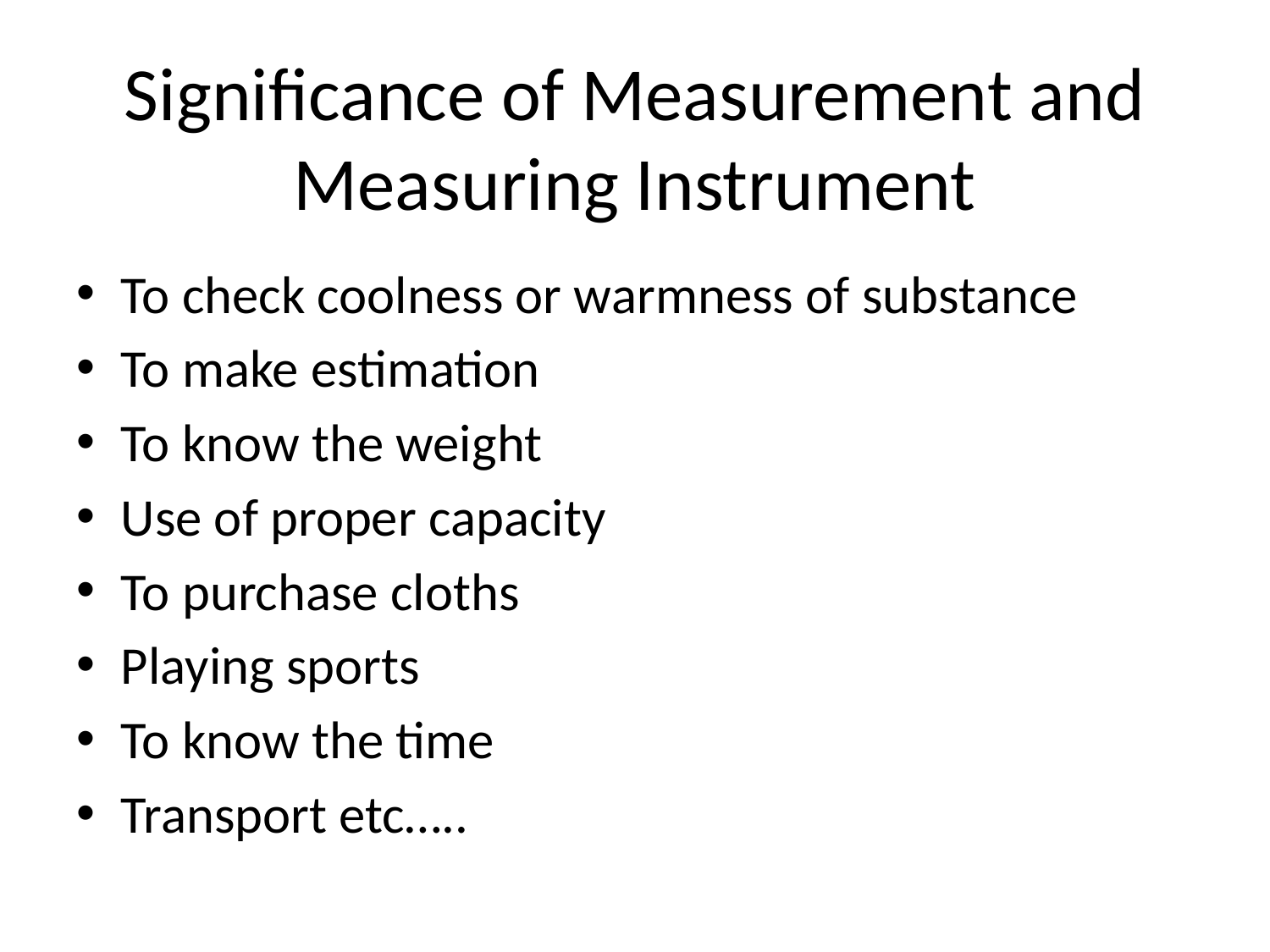

# Significance of Measurement and Measuring Instrument
To check coolness or warmness of substance
To make estimation
To know the weight
Use of proper capacity
To purchase cloths
Playing sports
To know the time
Transport etc…..